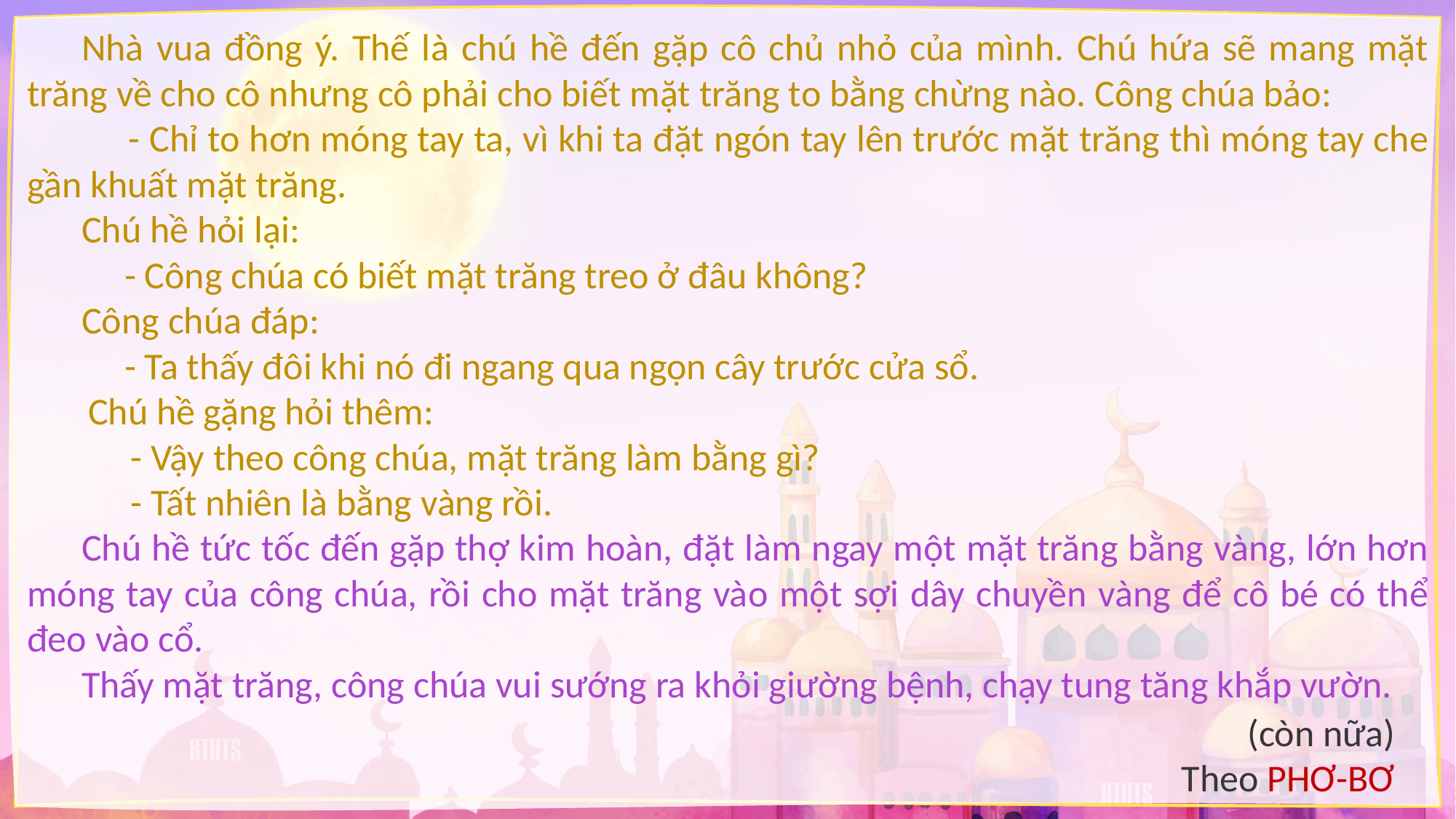

Nhà vua đồng ý. Thế là chú hề đến gặp cô chủ nhỏ của mình. Chú hứa sẽ mang mặt trăng về cho cô nhưng cô phải cho biết mặt trăng to bằng chừng nào. Công chúa bảo:
     - Chỉ to hơn móng tay ta, vì khi ta đặt ngón tay lên trước mặt trăng thì móng tay che gần khuất mặt trăng.
Chú hề hỏi lại:
     - Công chúa có biết mặt trăng treo ở đâu không?
Công chúa đáp:
     - Ta thấy đôi khi nó đi ngang qua ngọn cây trước cửa sổ.
Chú hề gặng hỏi thêm:
     - Vậy theo công chúa, mặt trăng làm bằng gì?
     - Tất nhiên là bằng vàng rồi.
Chú hề tức tốc đến gặp thợ kim hoàn, đặt làm ngay một mặt trăng bằng vàng, lớn hơn móng tay của công chúa, rồi cho mặt trăng vào một sợi dây chuyền vàng để cô bé có thể đeo vào cổ.
Thấy mặt trăng, công chúa vui sướng ra khỏi giường bệnh, chạy tung tăng khắp vườn.

(còn nữa)
Theo PHƠ-BƠ